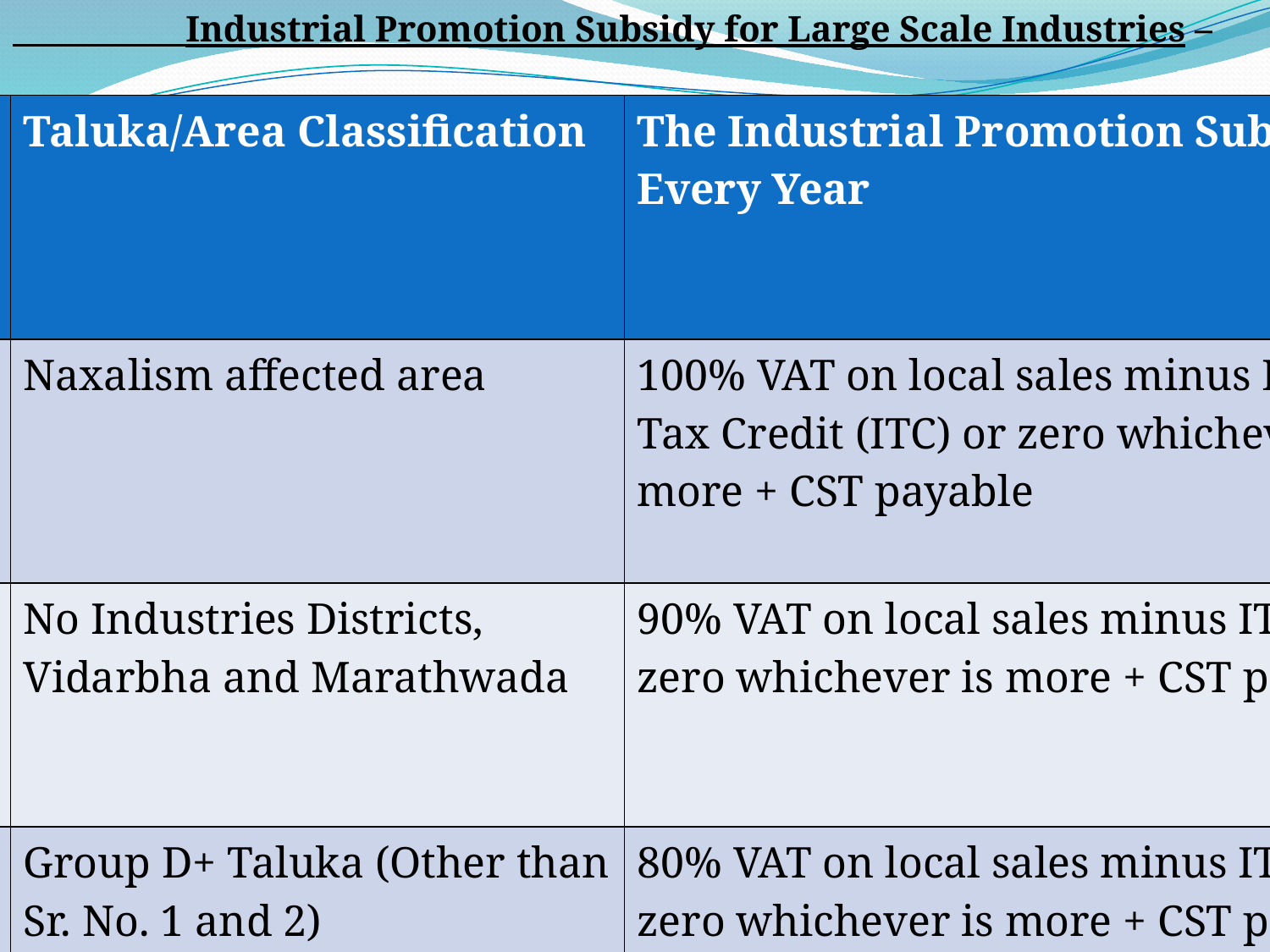

Industrial Promotion Subsidy for Large Scale Industries –

| Sr. No. | Taluka/Area Classification | The Industrial Promotion Subsidy Every Year |
| --- | --- | --- |
| 1) | Naxalism affected area | 100% VAT on local sales minus Input Tax Credit (ITC) or zero whichever is more + CST payable |
| 2) | No Industries Districts, Vidarbha and Marathwada | 90% VAT on local sales minus ITC or zero whichever is more + CST payable |
| 3) | Group D+ Taluka (Other than Sr. No. 1 and 2) | 80% VAT on local sales minus ITC or zero whichever is more + CST payable |